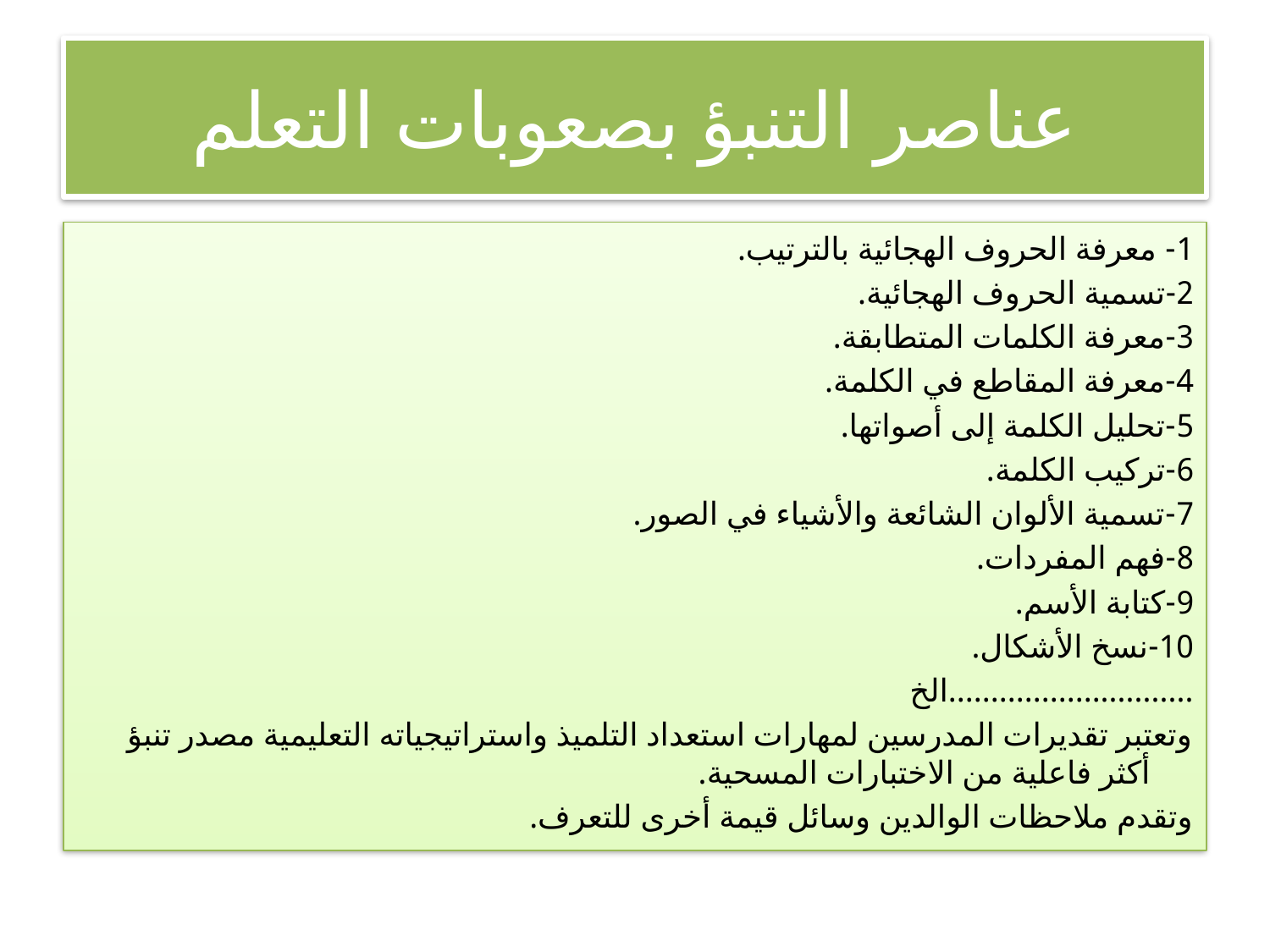

# عناصر التنبؤ بصعوبات التعلم
1- معرفة الحروف الهجائية بالترتيب.
2-تسمية الحروف الهجائية.
3-معرفة الكلمات المتطابقة.
4-معرفة المقاطع في الكلمة.
5-تحليل الكلمة إلى أصواتها.
6-تركيب الكلمة.
7-تسمية الألوان الشائعة والأشياء في الصور.
8-فهم المفردات.
9-كتابة الأسم.
10-نسخ الأشكال.
.............................الخ
وتعتبر تقديرات المدرسين لمهارات استعداد التلميذ واستراتيجياته التعليمية مصدر تنبؤ أكثر فاعلية من الاختبارات المسحية.
وتقدم ملاحظات الوالدين وسائل قيمة أخرى للتعرف.